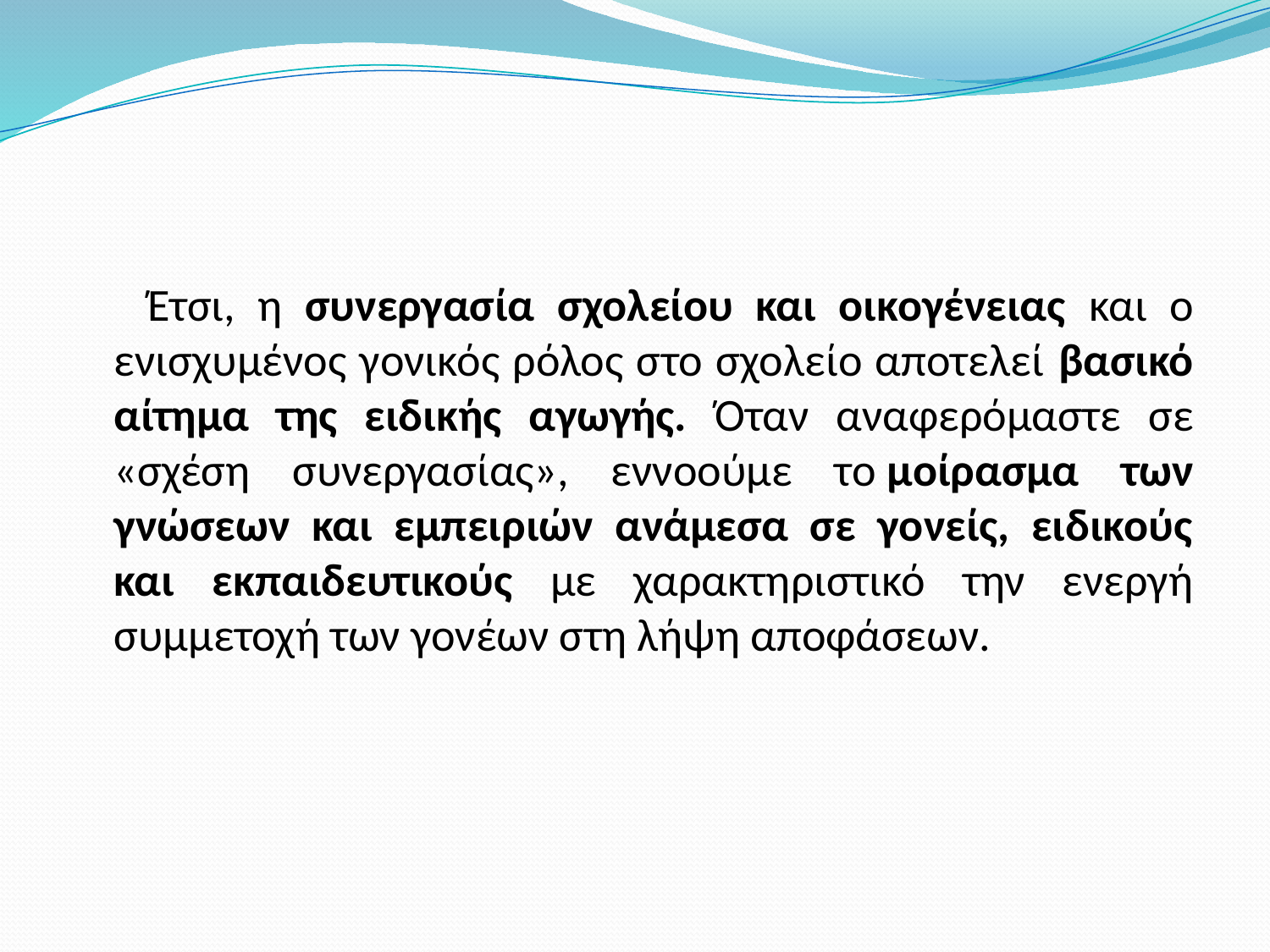

#
   Έτσι, η συνεργασία σχολείου και οικογένειας και ο ενισχυμένος γονικός ρόλος στο σχολείο αποτελεί βασικό αίτημα της ειδικής αγωγής. Όταν αναφερόμαστε σε «σχέση συνεργασίας», εννοούμε το μοίρασμα των γνώσεων και εμπειριών ανάμεσα σε γονείς, ειδικούς και εκπαιδευτικούς με χαρακτηριστικό την ενεργή συμμετοχή των γονέων στη λήψη αποφάσεων.